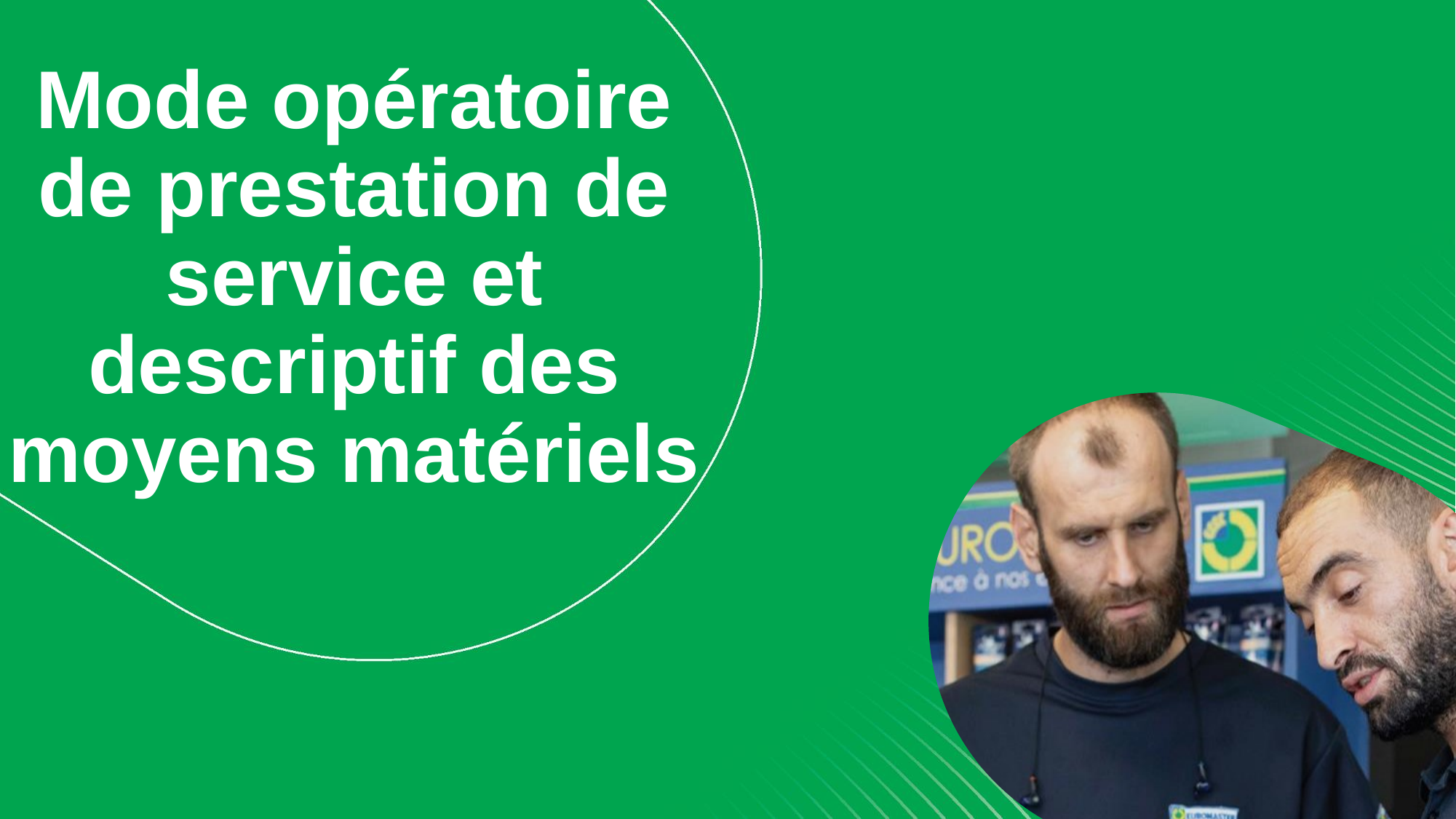

# Mode opératoire de prestation de service et descriptif des moyens matériels